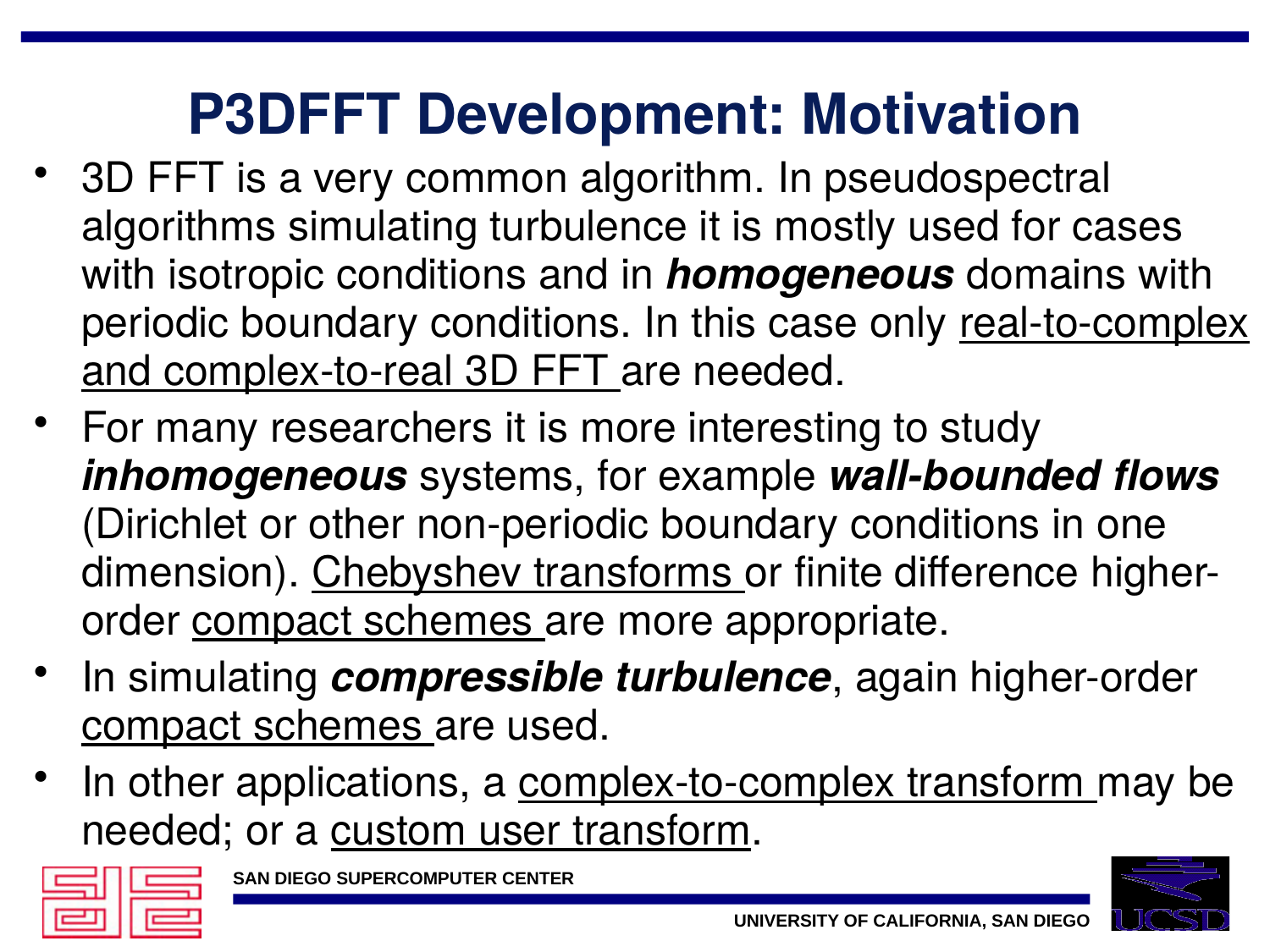

# P3DFFT Development: Motivation
3D FFT is a very common algorithm. In pseudospectral algorithms simulating turbulence it is mostly used for cases with isotropic conditions and in homogeneous domains with periodic boundary conditions. In this case only real-to-complex and complex-to-real 3D FFT are needed.
For many researchers it is more interesting to study inhomogeneous systems, for example wall-bounded flows (Dirichlet or other non-periodic boundary conditions in one dimension). Chebyshev transforms or finite difference higher-order compact schemes are more appropriate.
In simulating compressible turbulence, again higher-order compact schemes are used.
In other applications, a complex-to-complex transform may be needed; or a custom user transform.